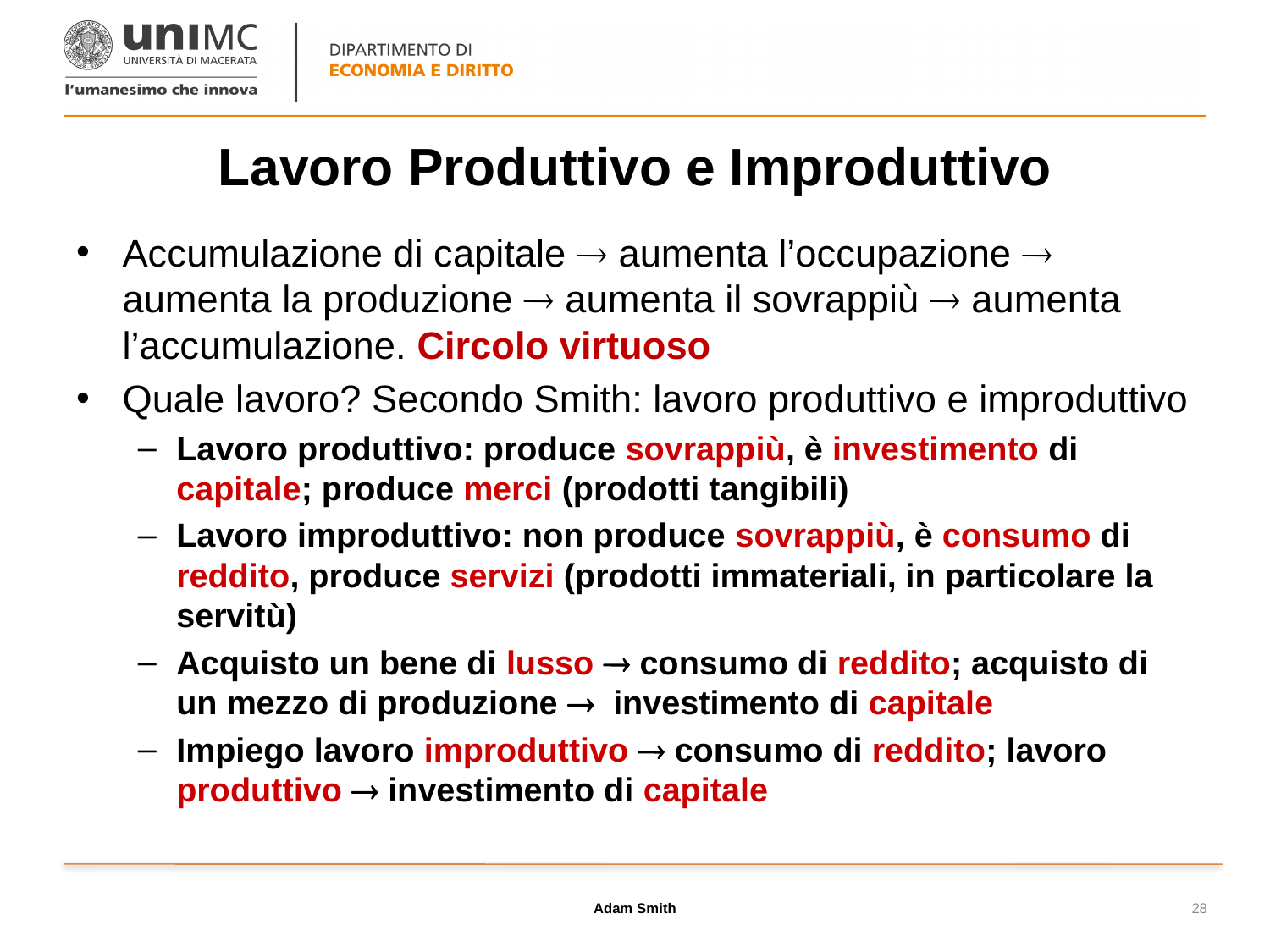

# Lavoro Produttivo e Improduttivo
Accumulazione di capitale → aumenta l’occupazione → aumenta la produzione → aumenta il sovrappiù → aumenta l’accumulazione. Circolo virtuoso
Quale lavoro? Secondo Smith: lavoro produttivo e improduttivo
Lavoro produttivo: produce sovrappiù, è investimento di capitale; produce merci (prodotti tangibili)
Lavoro improduttivo: non produce sovrappiù, è consumo di reddito, produce servizi (prodotti immateriali, in particolare la servitù)
Acquisto un bene di lusso → consumo di reddito; acquisto di un mezzo di produzione →  investimento di capitale
Impiego lavoro improduttivo → consumo di reddito; lavoro produttivo → investimento di capitale

Adam Smith
28